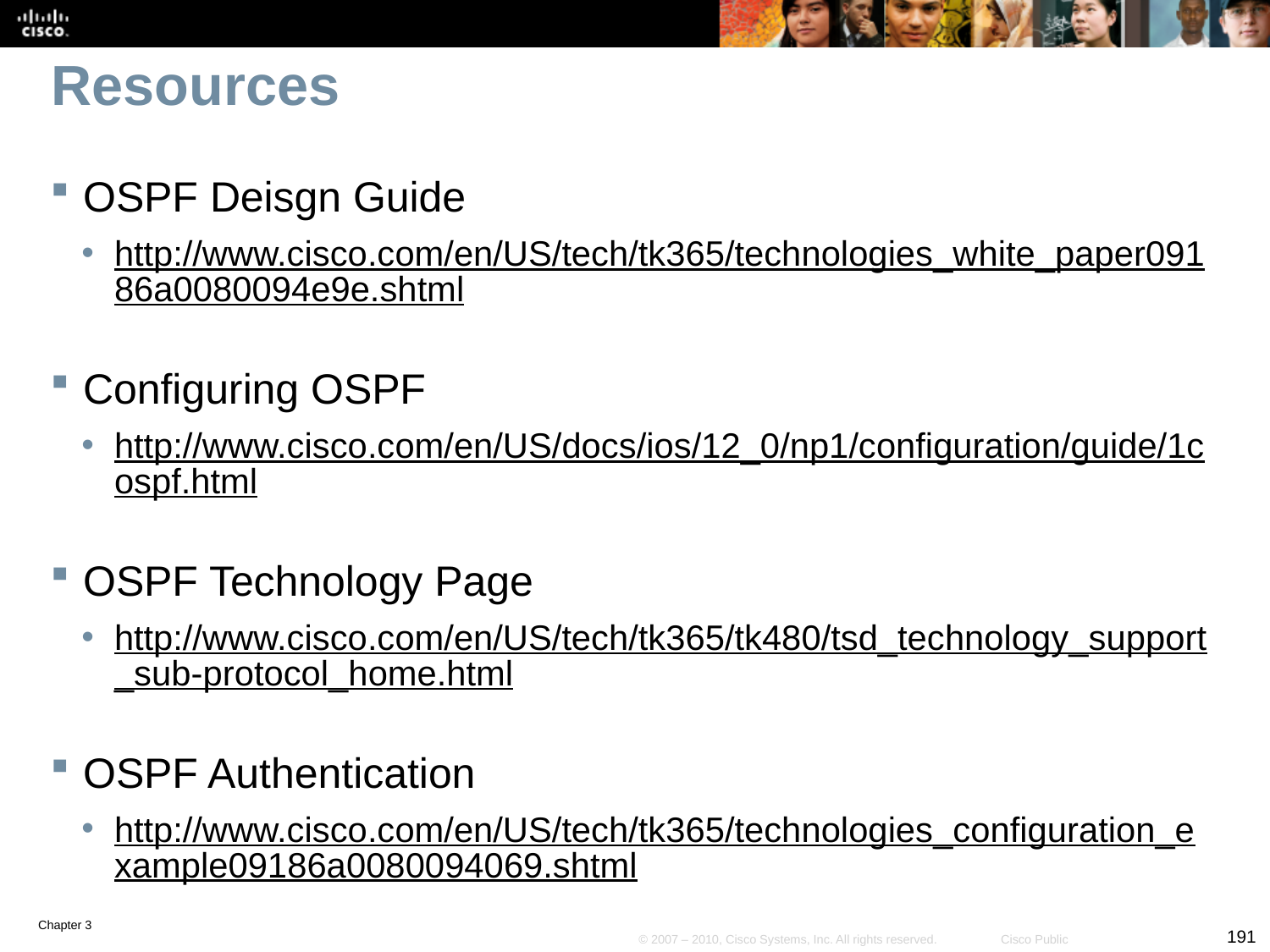

# Resources
OSPF Deisgn Guide
http://www.cisco.com/en/US/tech/tk365/technologies_white_paper09186a0080094e9e.shtml
Configuring OSPF
http://www.cisco.com/en/US/docs/ios/12_0/np1/configuration/guide/1cospf.html
OSPF Technology Page
http://www.cisco.com/en/US/tech/tk365/tk480/tsd_technology_support_sub-protocol_home.html
OSPF Authentication
http://www.cisco.com/en/US/tech/tk365/technologies_configuration_example09186a0080094069.shtml